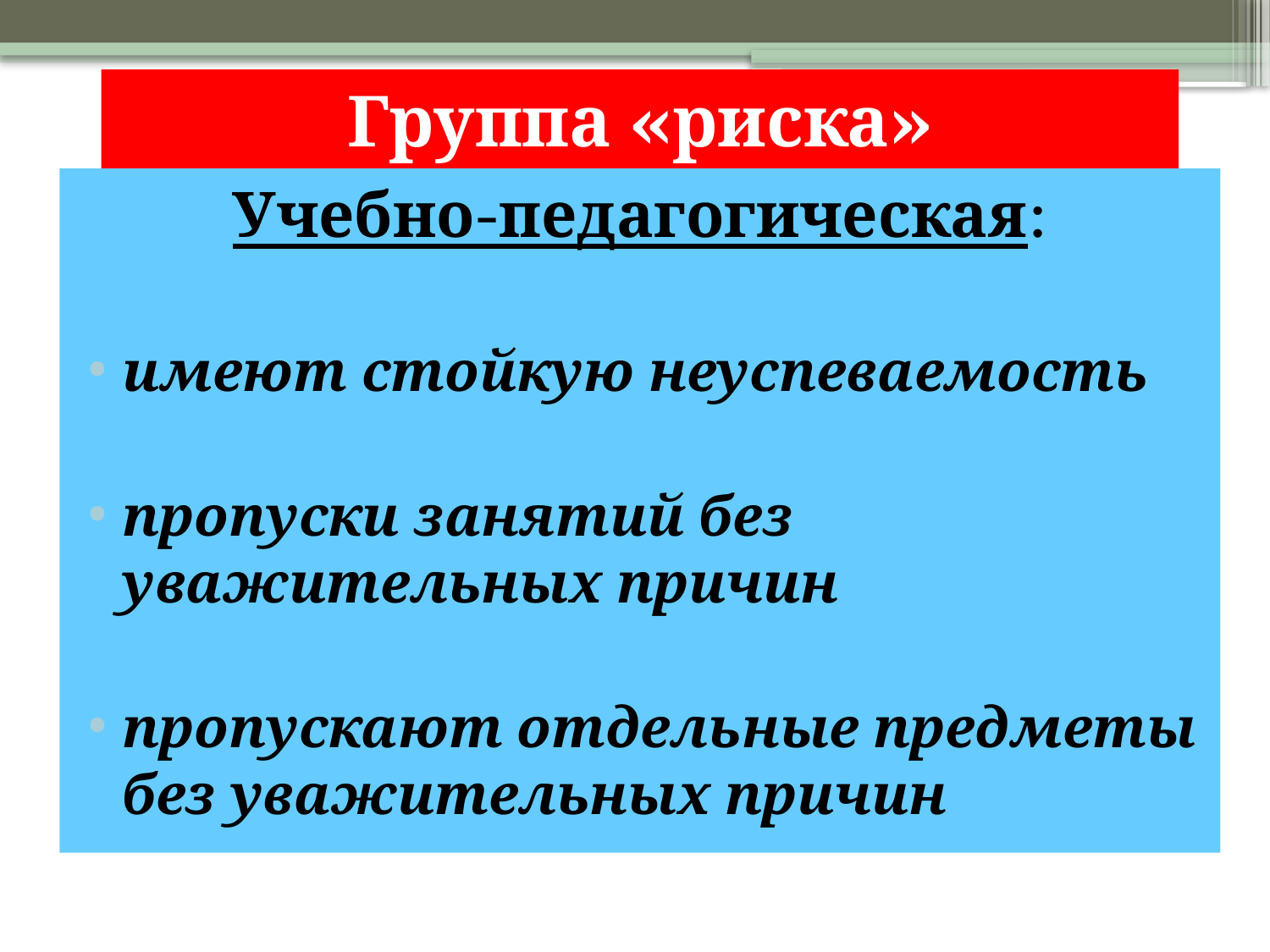

# Группа «риска»
Учебно-педагогическая:

имеют стойкую неуспеваемость

пропуски занятий без уважительных причин

пропускают отдельные предметы без уважительных причин